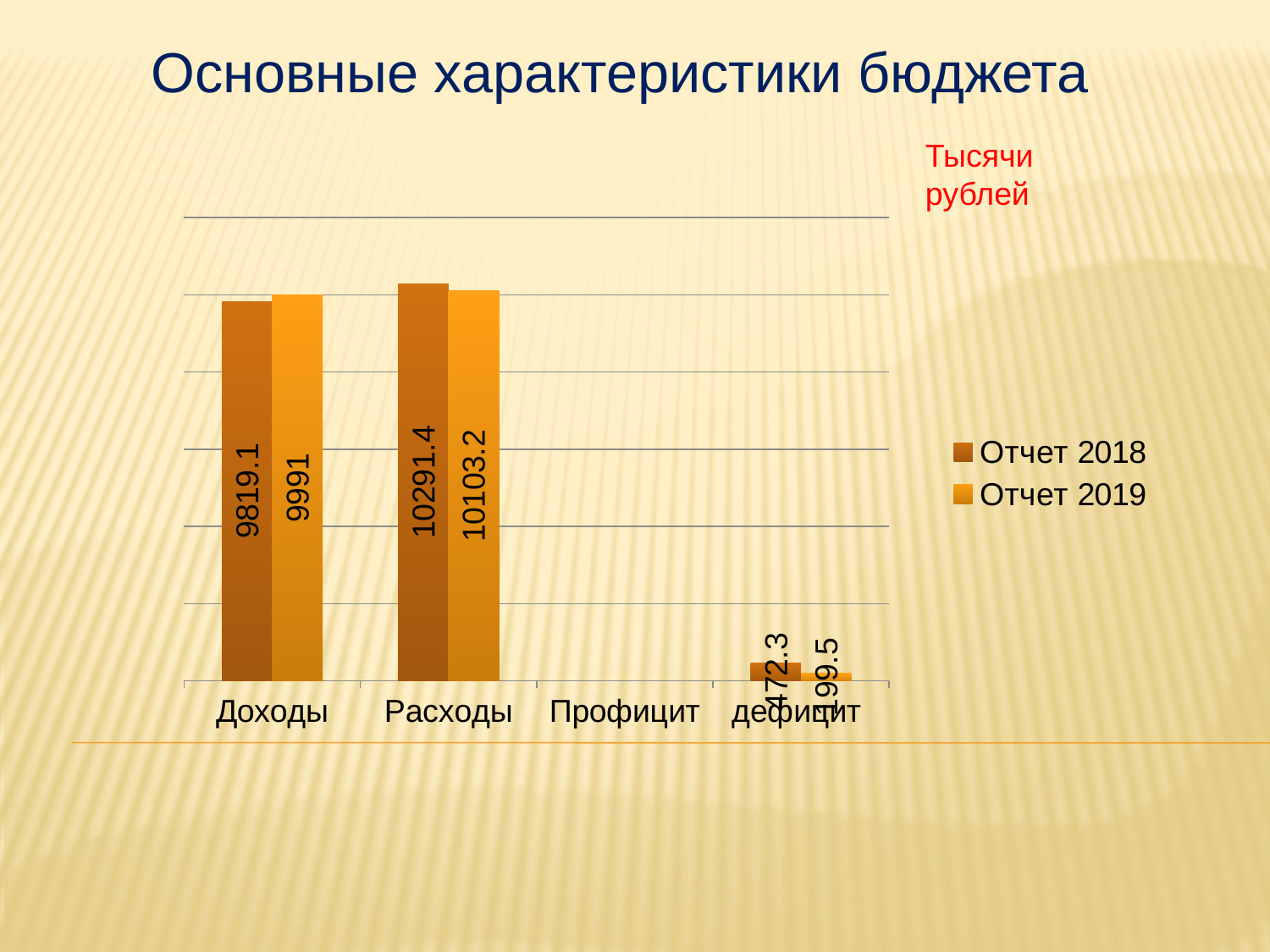

Основные характеристики бюджета
Тысячи рублей

### Chart

| Category | Отчет 2018 | Отчет 2019 |
|---|---|---|
| Доходы | 9819.1 | 9991.0 |
| Расходы | 10291.4 | 10103.2 |
| Профицит | None | None |
| дефицит  | 472.3 | 199.5 |